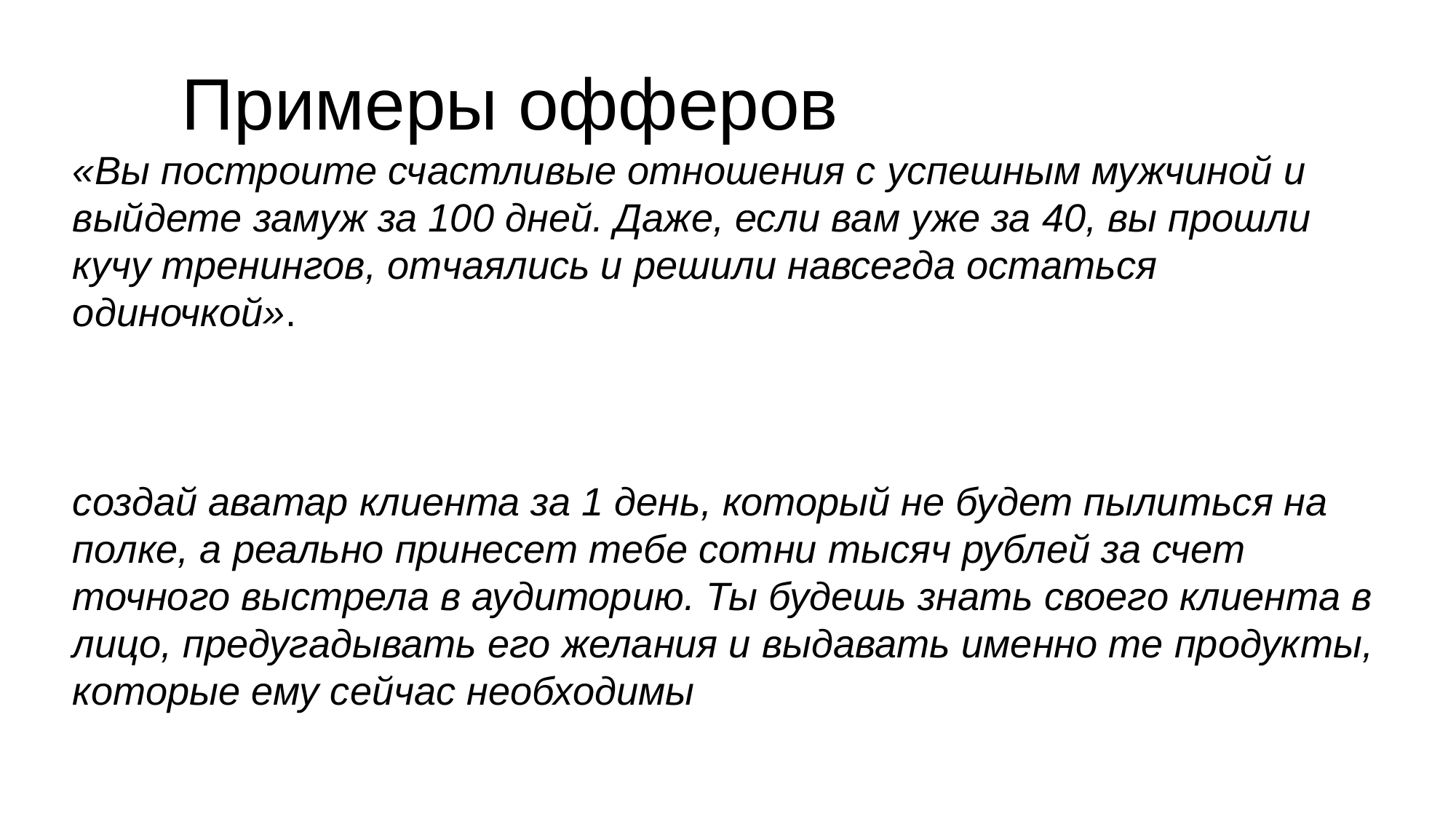

# Примеры офферов
«Вы построите счастливые отношения с успешным мужчиной и выйдете замуж за 100 дней. Даже, если вам уже за 40, вы прошли кучу тренингов, отчаялись и решили навсегда остаться одиночкой».

создай аватар клиента за 1 день, который не будет пылиться на полке, а реально принесет тебе сотни тысяч рублей за счет точного выстрела в аудиторию. Ты будешь знать своего клиента в лицо, предугадывать его желания и выдавать именно те продукты, которые ему сейчас необходимы